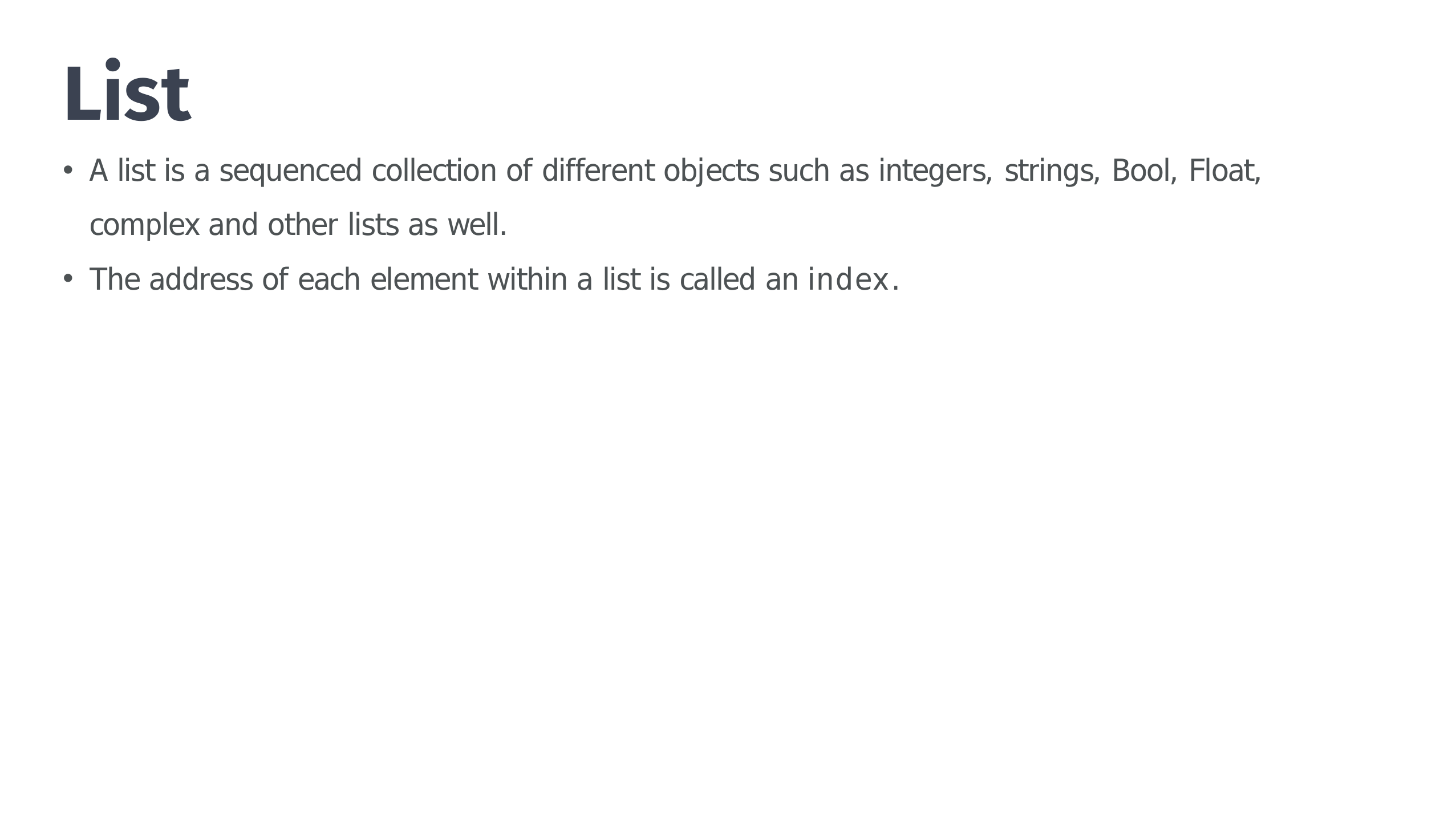

# List
A list is a sequenced collection of different objects such as integers, strings, Bool, Float, complex and other lists as well.
The address of each element within a list is called an index.